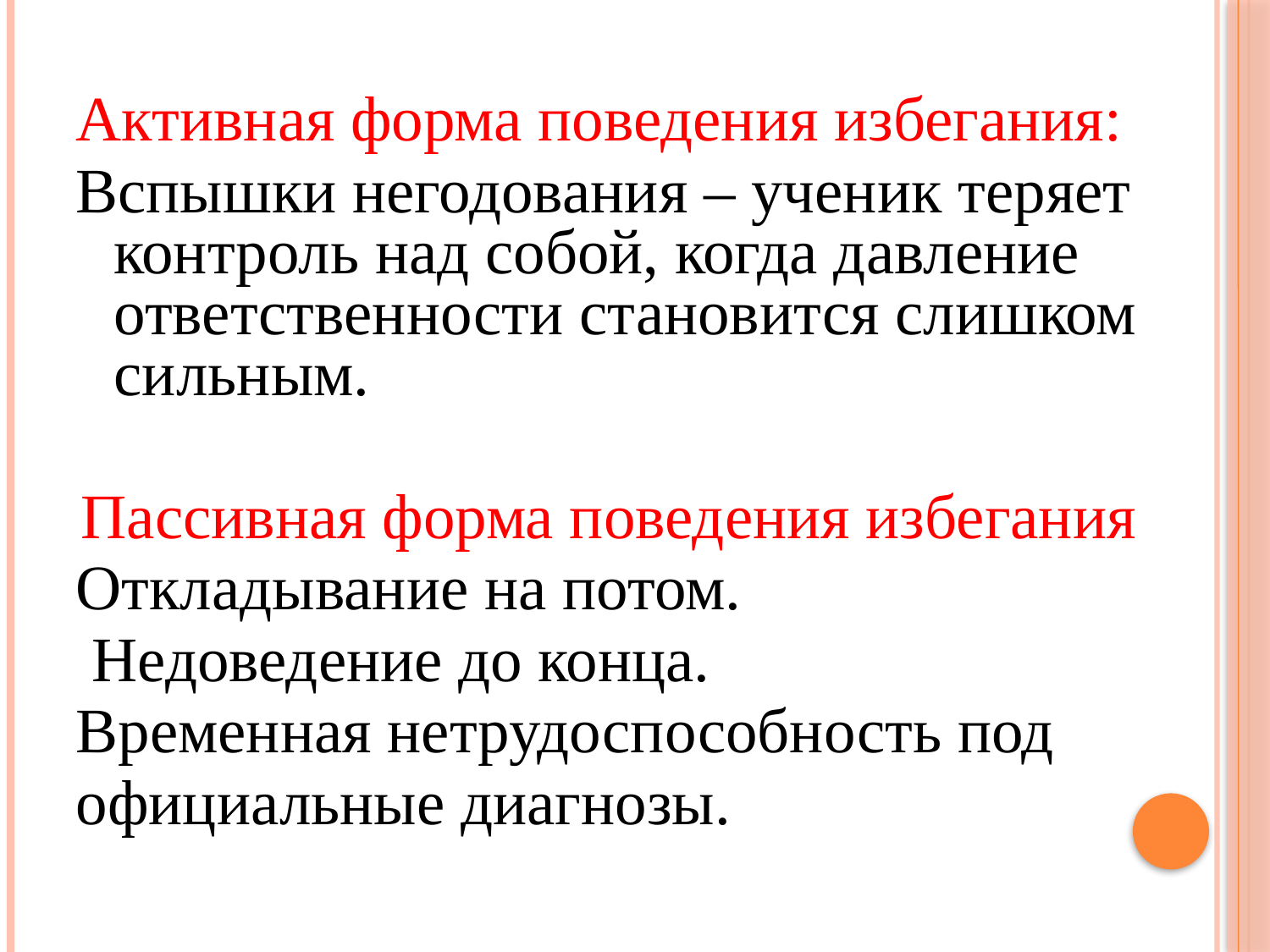

Активная форма поведения избегания:
Вспышки негодования – ученик теряет контроль над собой, когда давление ответственности становится слишком сильным.

Пассивная форма поведения избегания
Откладывание на потом.
 Недоведение до конца.
Временная нетрудоспособность под
официальные диагнозы.